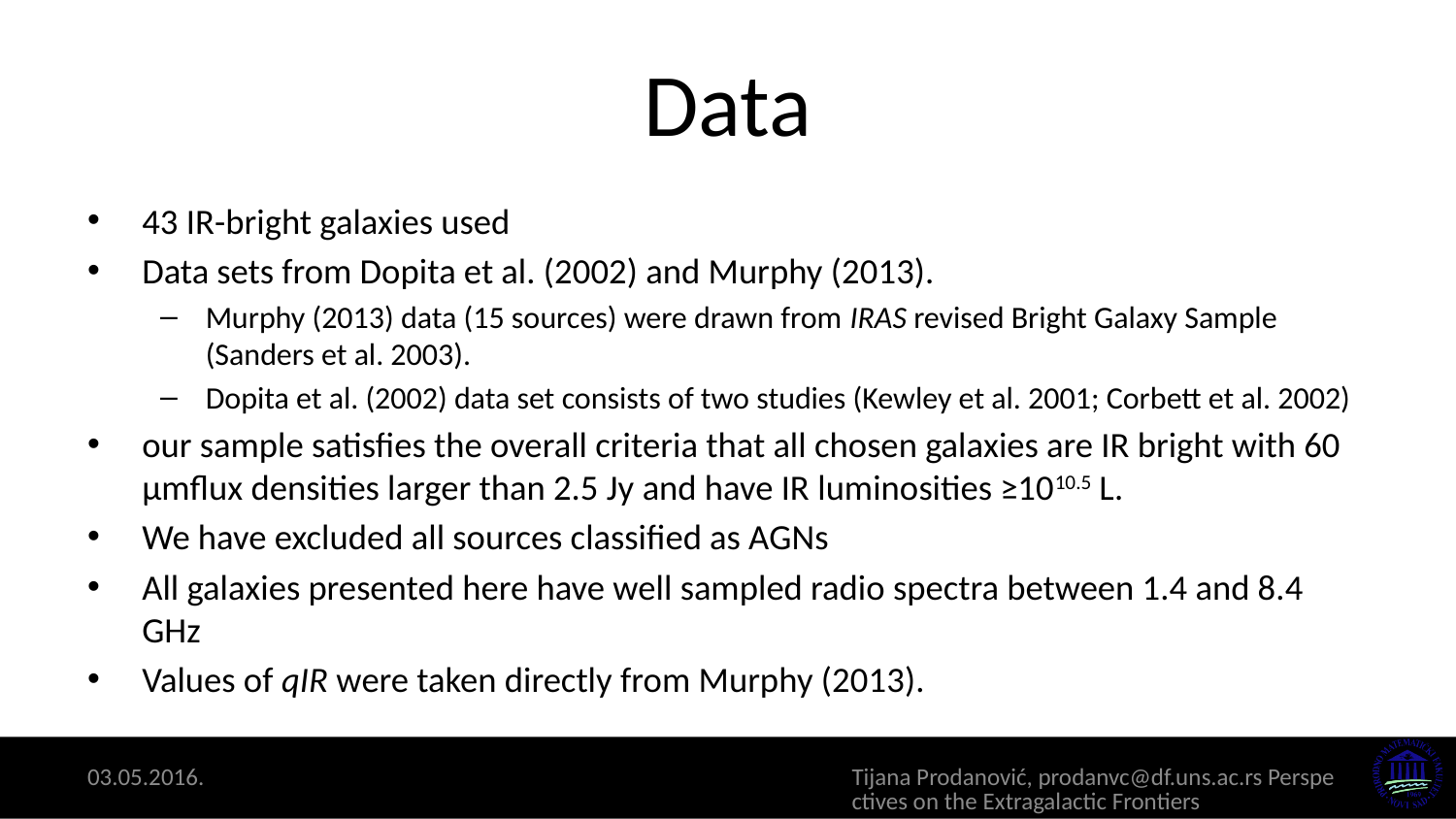

# Data
43 IR-bright galaxies used
Data sets from Dopita et al. (2002) and Murphy (2013).
Murphy (2013) data (15 sources) were drawn from IRAS revised Bright Galaxy Sample (Sanders et al. 2003).
Dopita et al. (2002) data set consists of two studies (Kewley et al. 2001; Corbett et al. 2002)
our sample satisfies the overall criteria that all chosen galaxies are IR bright with 60 μmflux densities larger than 2.5 Jy and have IR luminosities ≥1010.5 L.
We have excluded all sources classified as AGNs
All galaxies presented here have well sampled radio spectra between 1.4 and 8.4 GHz
Values of qIR were taken directly from Murphy (2013).
03.05.2016.
Tijana Prodanović, prodanvc@df.uns.ac.rs Perspectives on the Extragalactic Frontiers